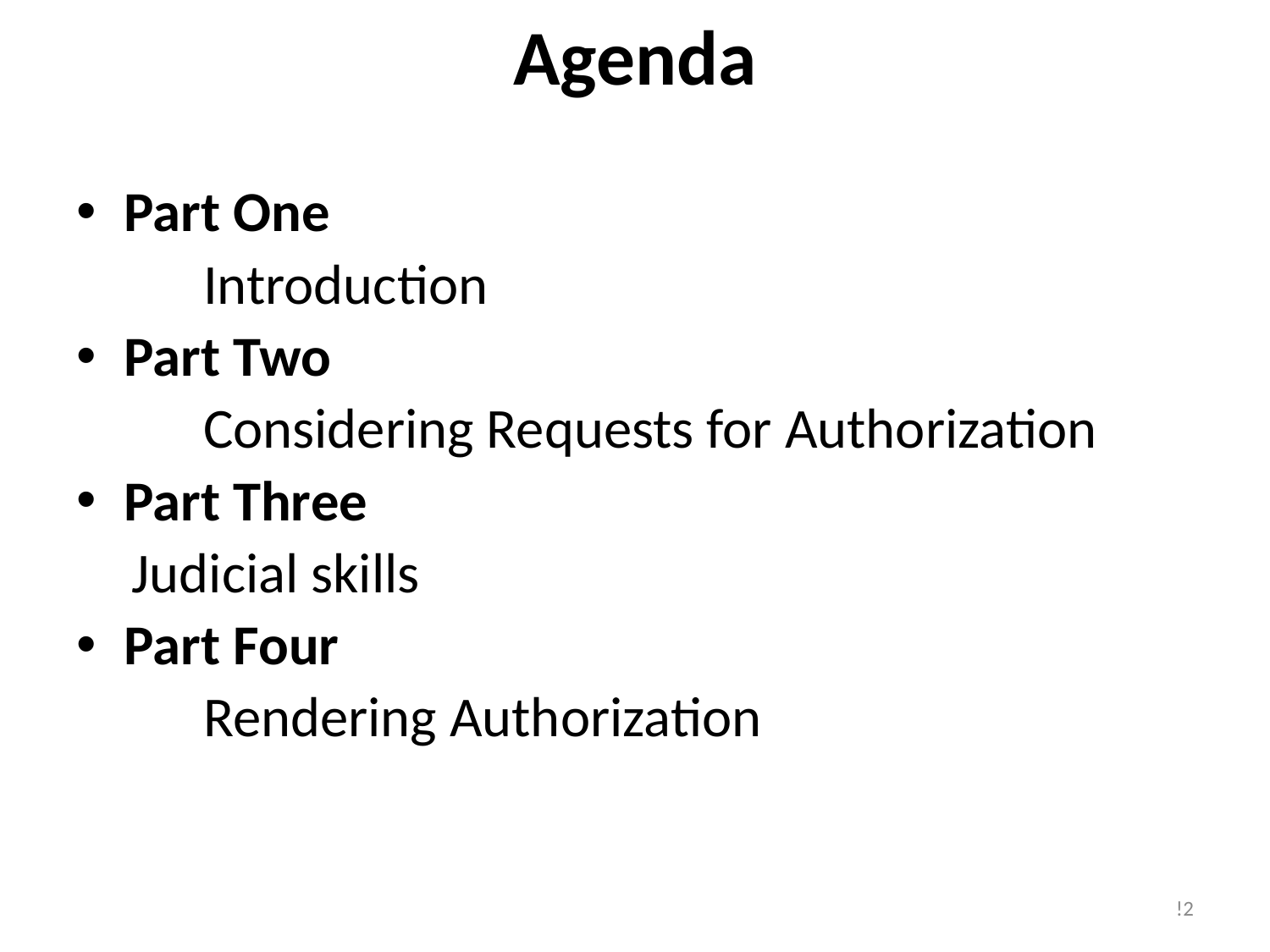

# Agenda
Part One
	Introduction
Part Two
	Considering Requests for Authorization
Part Three
Judicial skills
Part Four
	Rendering Authorization
!2